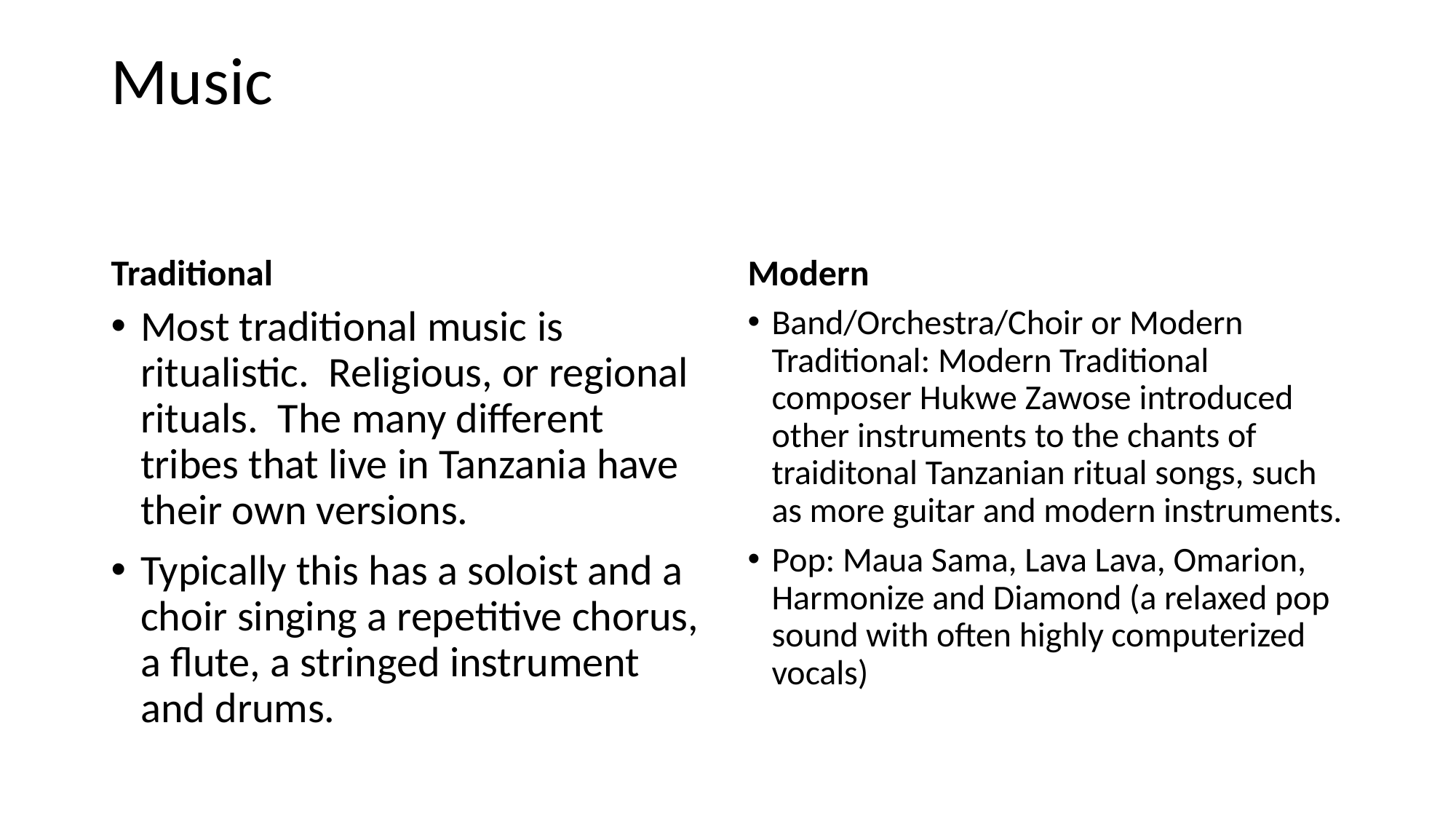

# Music
Traditional
Modern
Most traditional music is ritualistic.  Religious, or regional rituals.  The many different tribes that live in Tanzania have their own versions.
Typically this has a soloist and a choir singing a repetitive chorus, a flute, a stringed instrument and drums.
Band/Orchestra/Choir or Modern Traditional: Modern Traditional composer Hukwe Zawose introduced other instruments to the chants of traiditonal Tanzanian ritual songs, such as more guitar and modern instruments.
Pop: Maua Sama, Lava Lava, Omarion, Harmonize and Diamond (a relaxed pop sound with often highly computerized vocals)